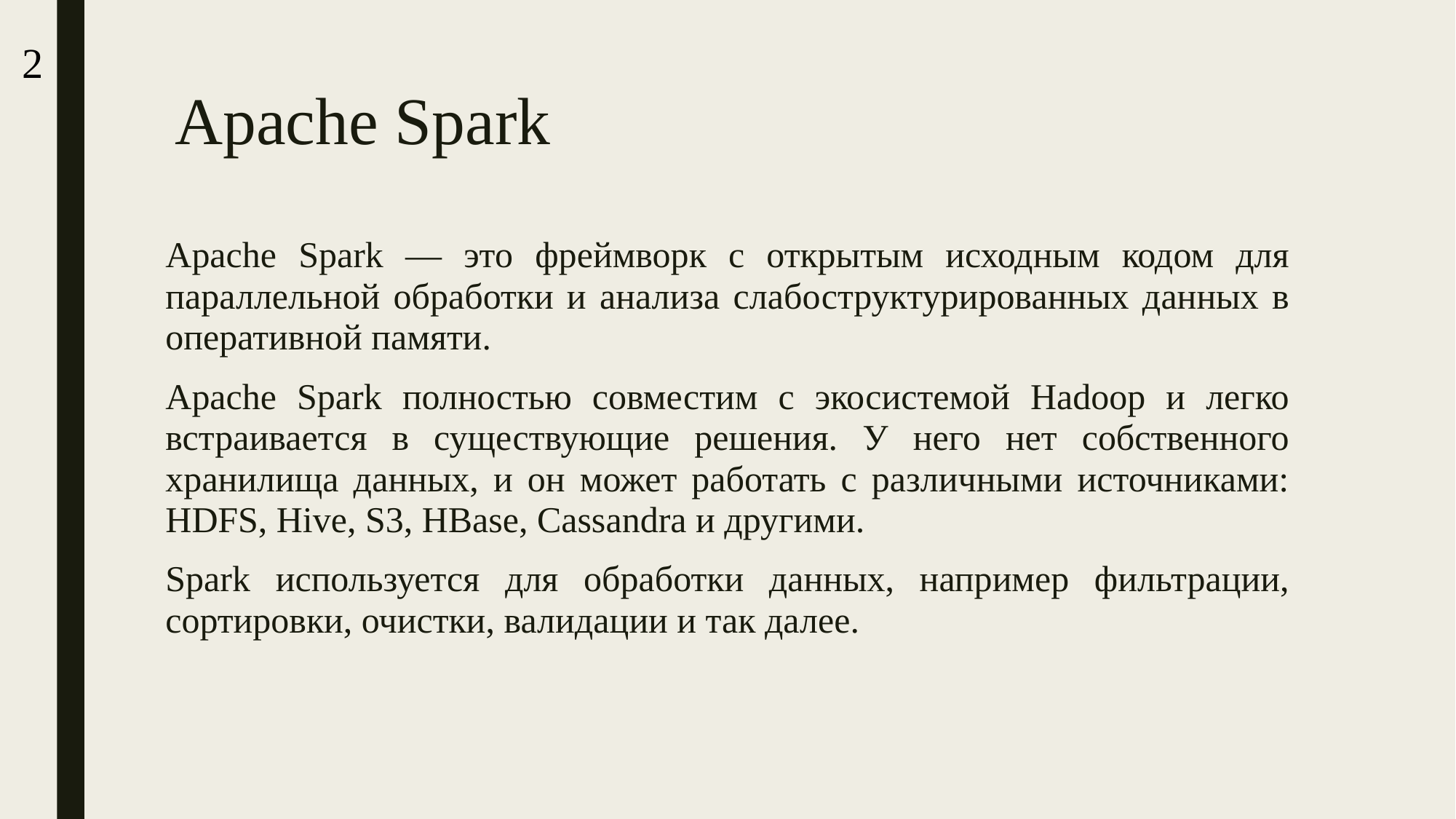

2
# Apache Spark
Apache Spark — это фреймворк с открытым исходным кодом для параллельной обработки и анализа слабоструктурированных данных в оперативной памяти.
Apache Spark полностью совместим с экосистемой Hadoop и легко встраивается в существующие решения. У него нет собственного хранилища данных, и он может работать с различными источниками: HDFS, Hive, S3, HBase, Cassandra и другими.
Spark используется для обработки данных, например фильтрации, сортировки, очистки, валидации и так далее.